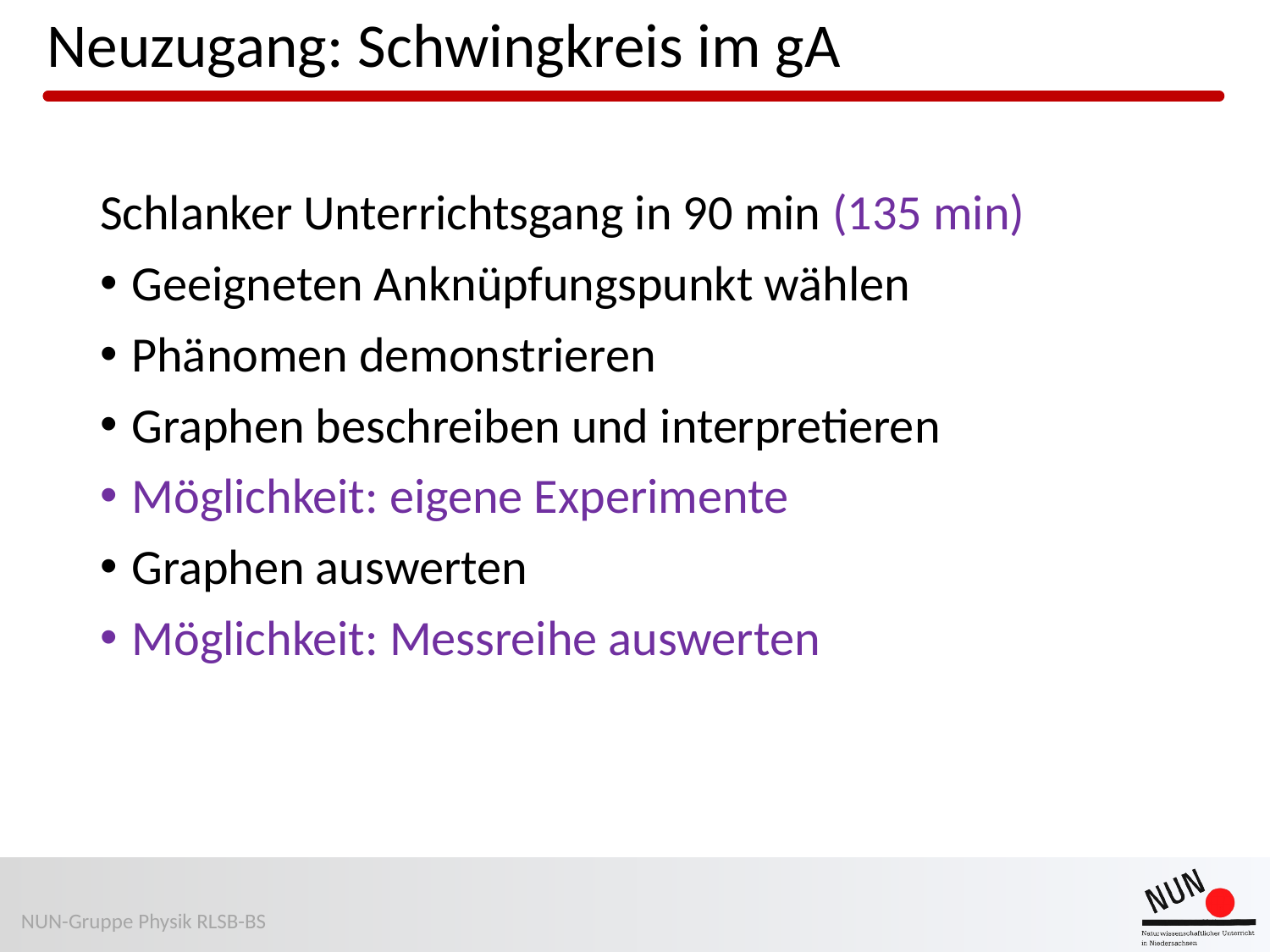

# Neuzugang: Schwingkreis im gA
Schlanker Unterrichtsgang in 90 min (135 min)
Geeigneten Anknüpfungspunkt wählen
Phänomen demonstrieren
Graphen beschreiben und interpretieren
Möglichkeit: eigene Experimente
Graphen auswerten
Möglichkeit: Messreihe auswerten